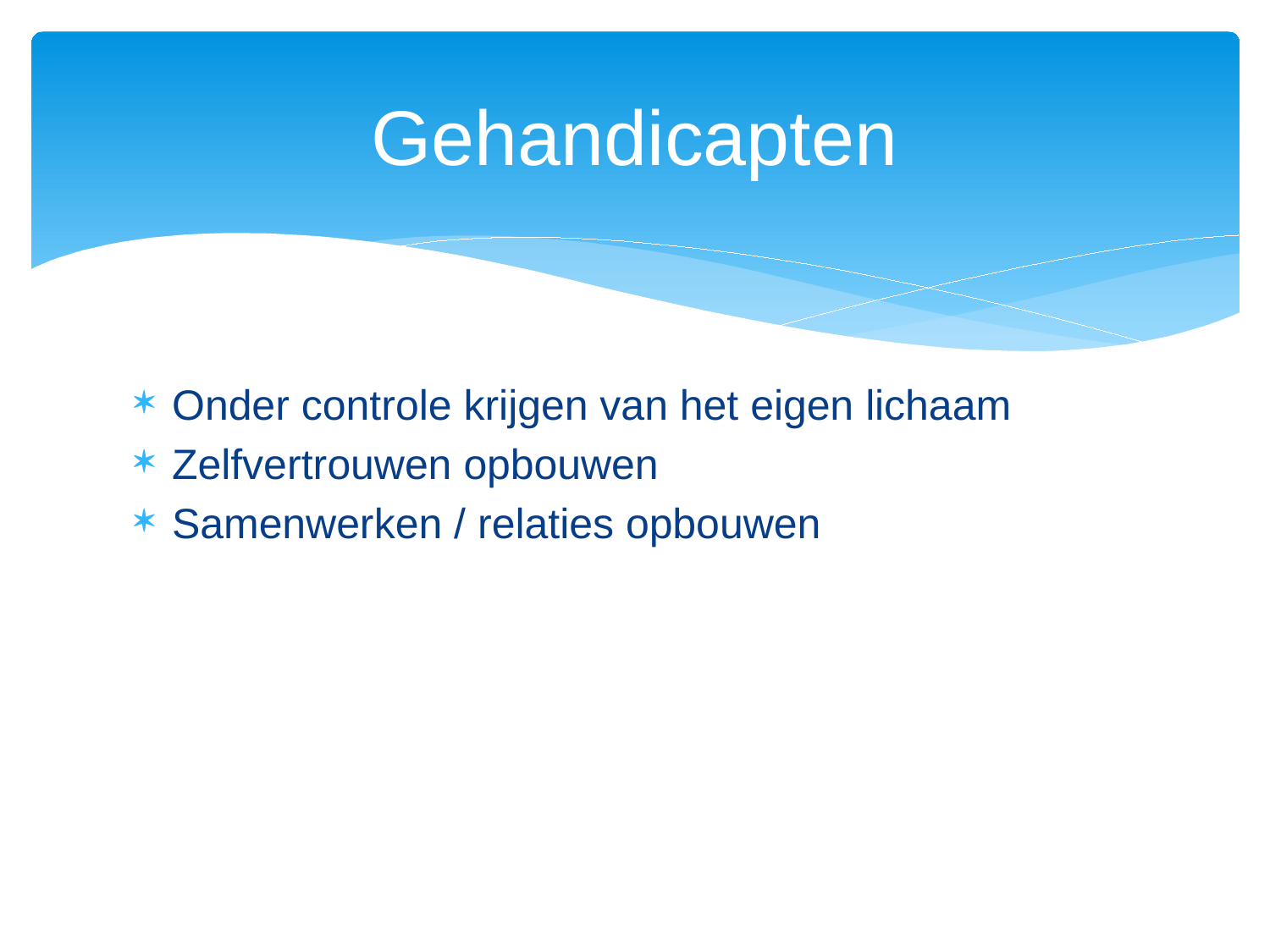

# Gehandicapten
Onder controle krijgen van het eigen lichaam
Zelfvertrouwen opbouwen
Samenwerken / relaties opbouwen